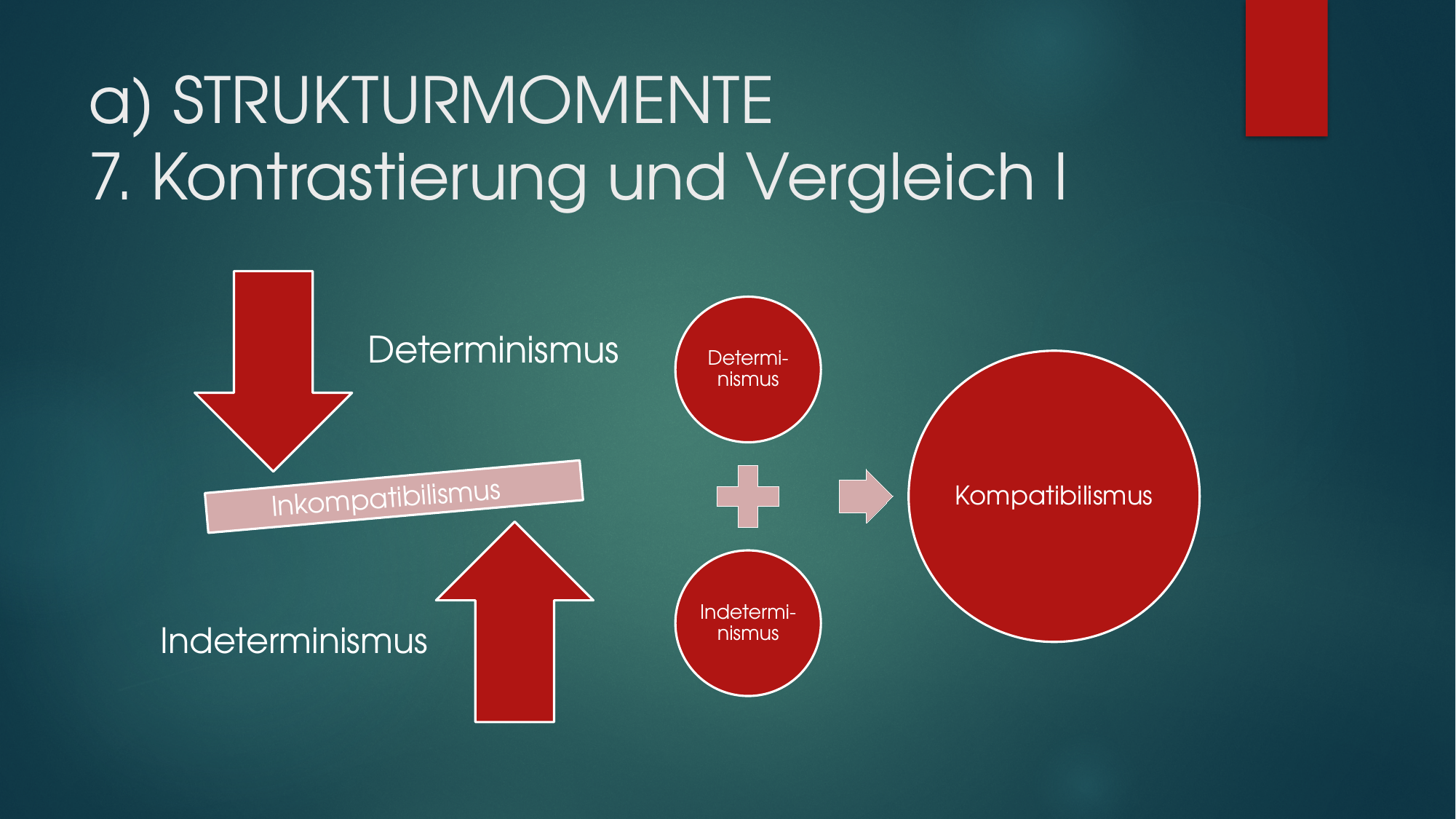

# a) STRUKTURMOMENTE 7. Kontrastierung und Vergleich I
Determi-nismus

Indetermi-nismus

Kompatibilismus
Determinismus
Indeterminismus
Inkompatibilismus